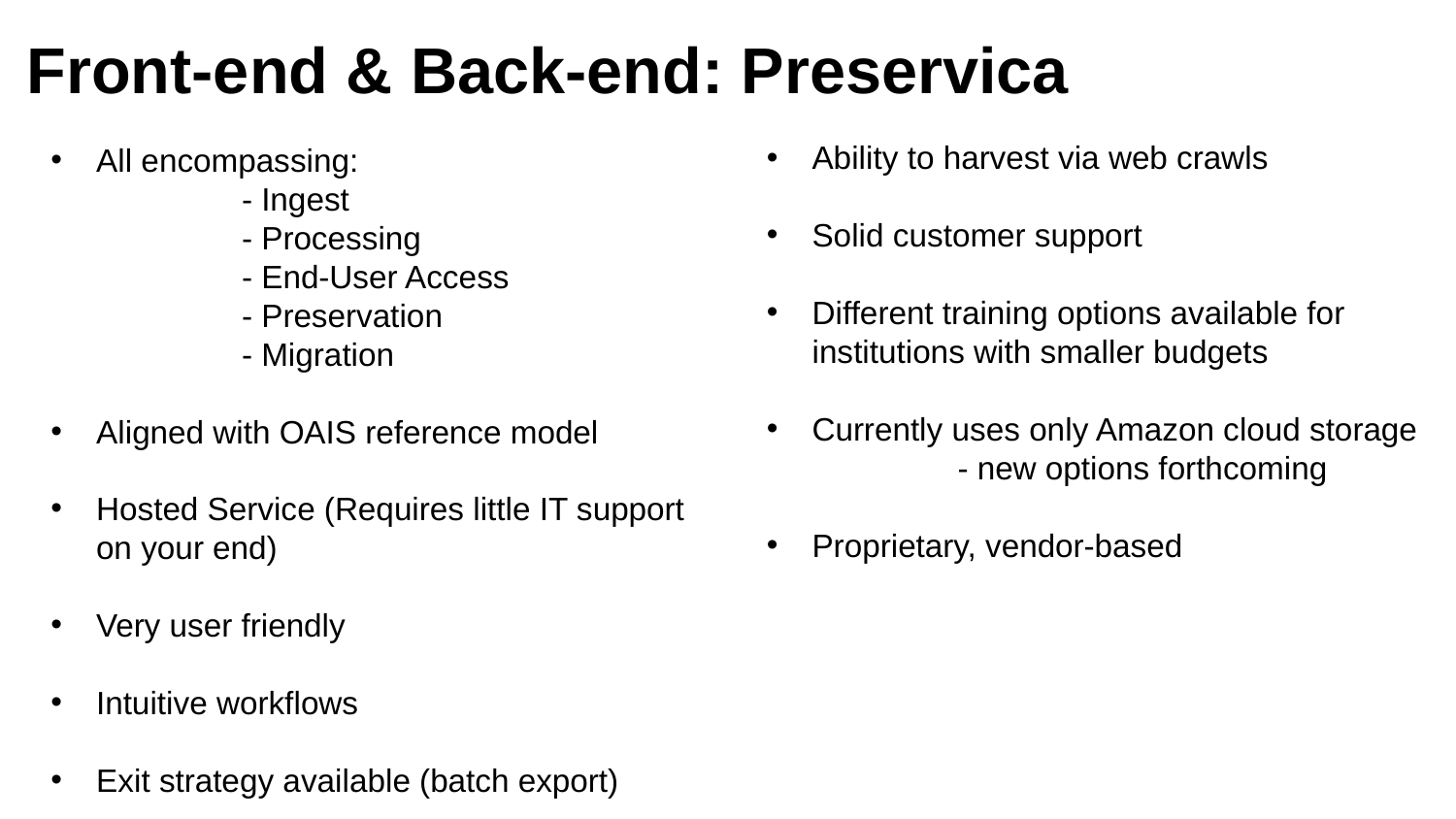

Front-end & Back-end: Preservica
Ability to harvest via web crawls
Solid customer support
Different training options available for institutions with smaller budgets
Currently uses only Amazon cloud storage
	- new options forthcoming
Proprietary, vendor-based
All encompassing:
	- Ingest
	- Processing
	- End-User Access
	- Preservation
	- Migration
Aligned with OAIS reference model
Hosted Service (Requires little IT support on your end)
Very user friendly
Intuitive workflows
Exit strategy available (batch export)